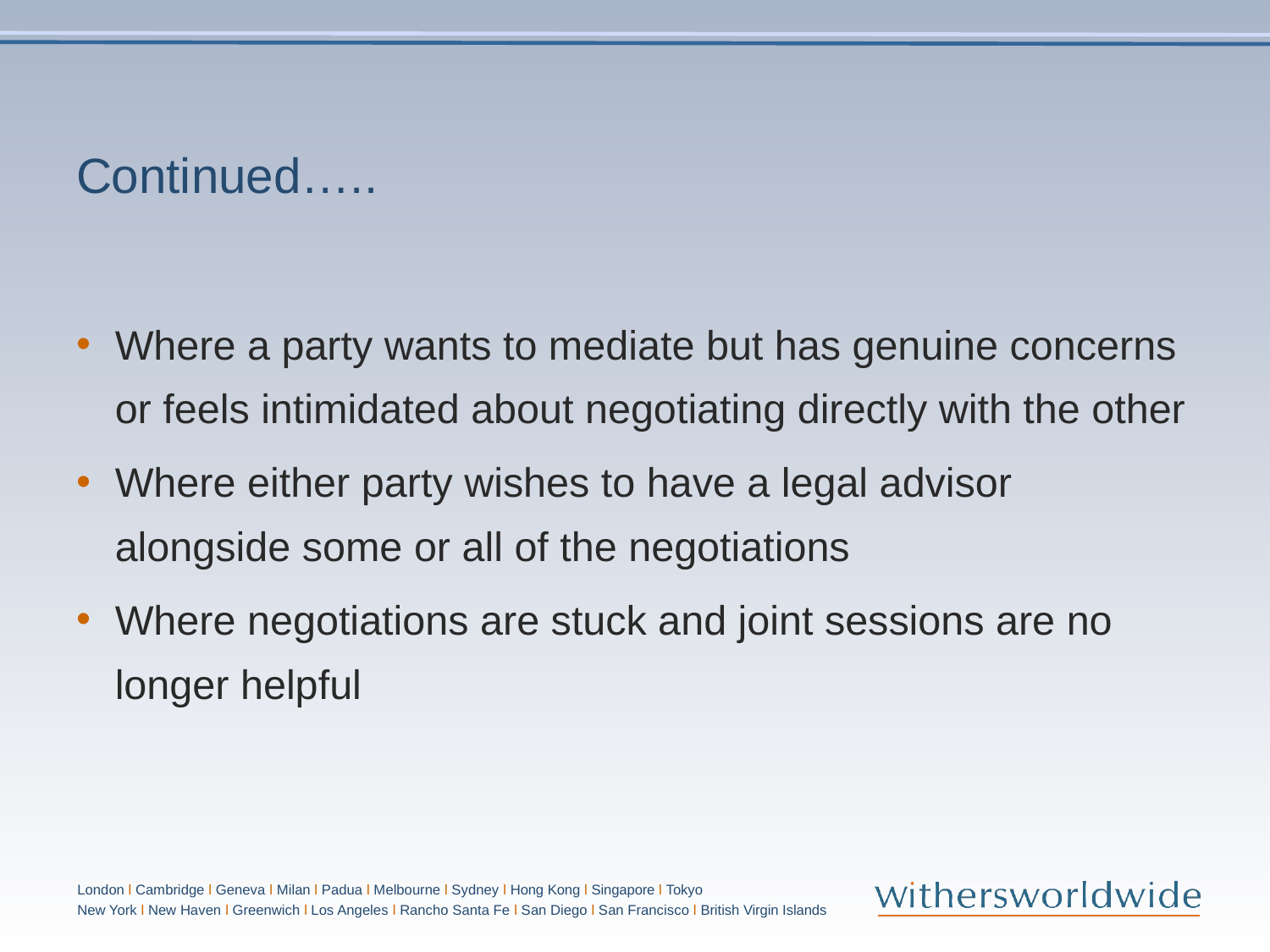

# Continued…..
Where a party wants to mediate but has genuine concerns or feels intimidated about negotiating directly with the other
Where either party wishes to have a legal advisor alongside some or all of the negotiations
Where negotiations are stuck and joint sessions are no longer helpful